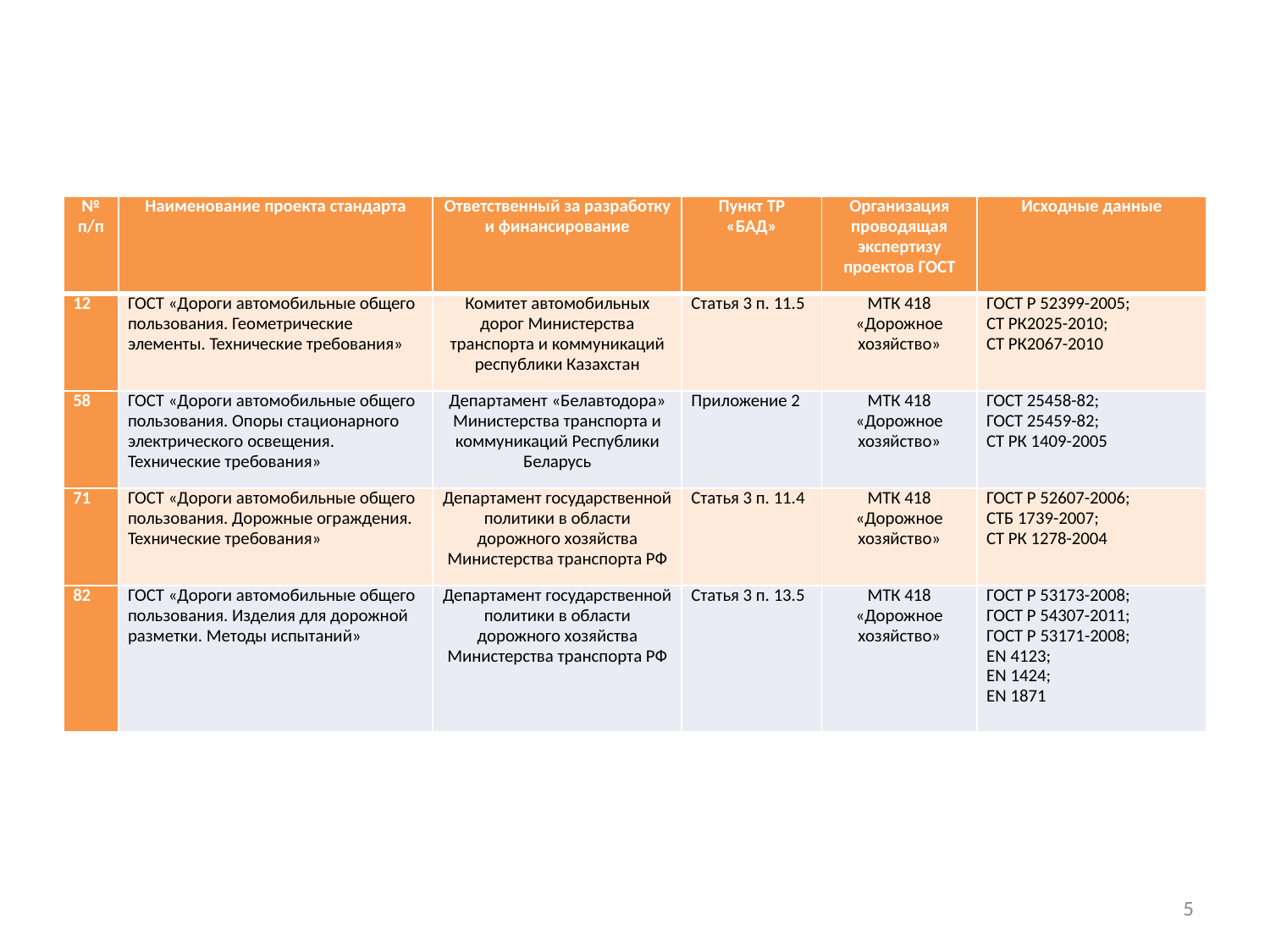

| № п/п | Наименование проекта стандарта | Ответственный за разработку и финансирование | Пункт ТР «БАД» | Организация проводящая экспертизу проектов ГОСТ | Исходные данные |
| --- | --- | --- | --- | --- | --- |
| 12 | ГОСТ «Дороги автомобильные общего пользования. Геометрические элементы. Технические требования» | Комитет автомобильных дорог Министерства транспорта и коммуникаций республики Казахстан | Статья 3 п. 11.5 | МТК 418 «Дорожное хозяйство» | ГОСТ Р 52399-2005; СТ РК2025-2010; СТ РК2067-2010 |
| 58 | ГОСТ «Дороги автомобильные общего пользования. Опоры стационарного электрического освещения. Технические требования» | Департамент «Белавтодора» Министерства транспорта и коммуникаций Республики Беларусь | Приложение 2 | МТК 418 «Дорожное хозяйство» | ГОСТ 25458-82; ГОСТ 25459-82; СТ РК 1409-2005 |
| 71 | ГОСТ «Дороги автомобильные общего пользования. Дорожные ограждения. Технические требования» | Департамент государственной политики в области дорожного хозяйства Министерства транспорта РФ | Статья 3 п. 11.4 | МТК 418 «Дорожное хозяйство» | ГОСТ Р 52607-2006; СТБ 1739-2007; СТ РК 1278-2004 |
| 82 | ГОСТ «Дороги автомобильные общего пользования. Изделия для дорожной разметки. Методы испытаний» | Департамент государственной политики в области дорожного хозяйства Министерства транспорта РФ | Статья 3 п. 13.5 | МТК 418 «Дорожное хозяйство» | ГОСТ Р 53173-2008; ГОСТ Р 54307-2011; ГОСТ Р 53171-2008; EN 4123; EN 1424; EN 1871 |
5